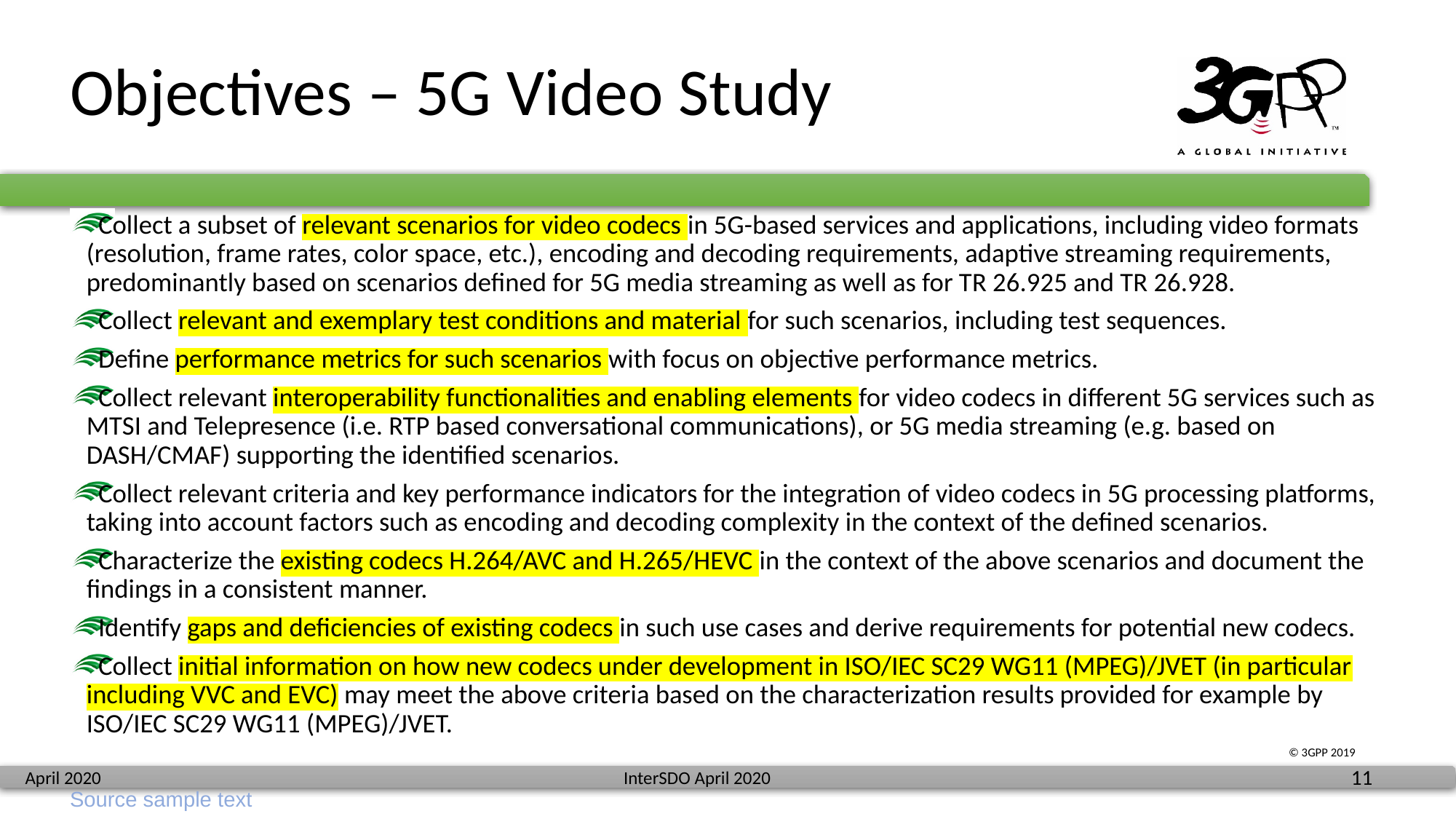

# Objectives – 5G Video Study
Collect a subset of relevant scenarios for video codecs in 5G-based services and applications, including video formats (resolution, frame rates, color space, etc.), encoding and decoding requirements, adaptive streaming requirements, predominantly based on scenarios defined for 5G media streaming as well as for TR 26.925 and TR 26.928.
Collect relevant and exemplary test conditions and material for such scenarios, including test sequences.
Define performance metrics for such scenarios with focus on objective performance metrics.
Collect relevant interoperability functionalities and enabling elements for video codecs in different 5G services such as MTSI and Telepresence (i.e. RTP based conversational communications), or 5G media streaming (e.g. based on DASH/CMAF) supporting the identified scenarios.
Collect relevant criteria and key performance indicators for the integration of video codecs in 5G processing platforms, taking into account factors such as encoding and decoding complexity in the context of the defined scenarios.
Characterize the existing codecs H.264/AVC and H.265/HEVC in the context of the above scenarios and document the findings in a consistent manner.
Identify gaps and deficiencies of existing codecs in such use cases and derive requirements for potential new codecs.
Collect initial information on how new codecs under development in ISO/IEC SC29 WG11 (MPEG)/JVET (in particular including VVC and EVC) may meet the above criteria based on the characterization results provided for example by ISO/IEC SC29 WG11 (MPEG)/JVET.

Source sample text